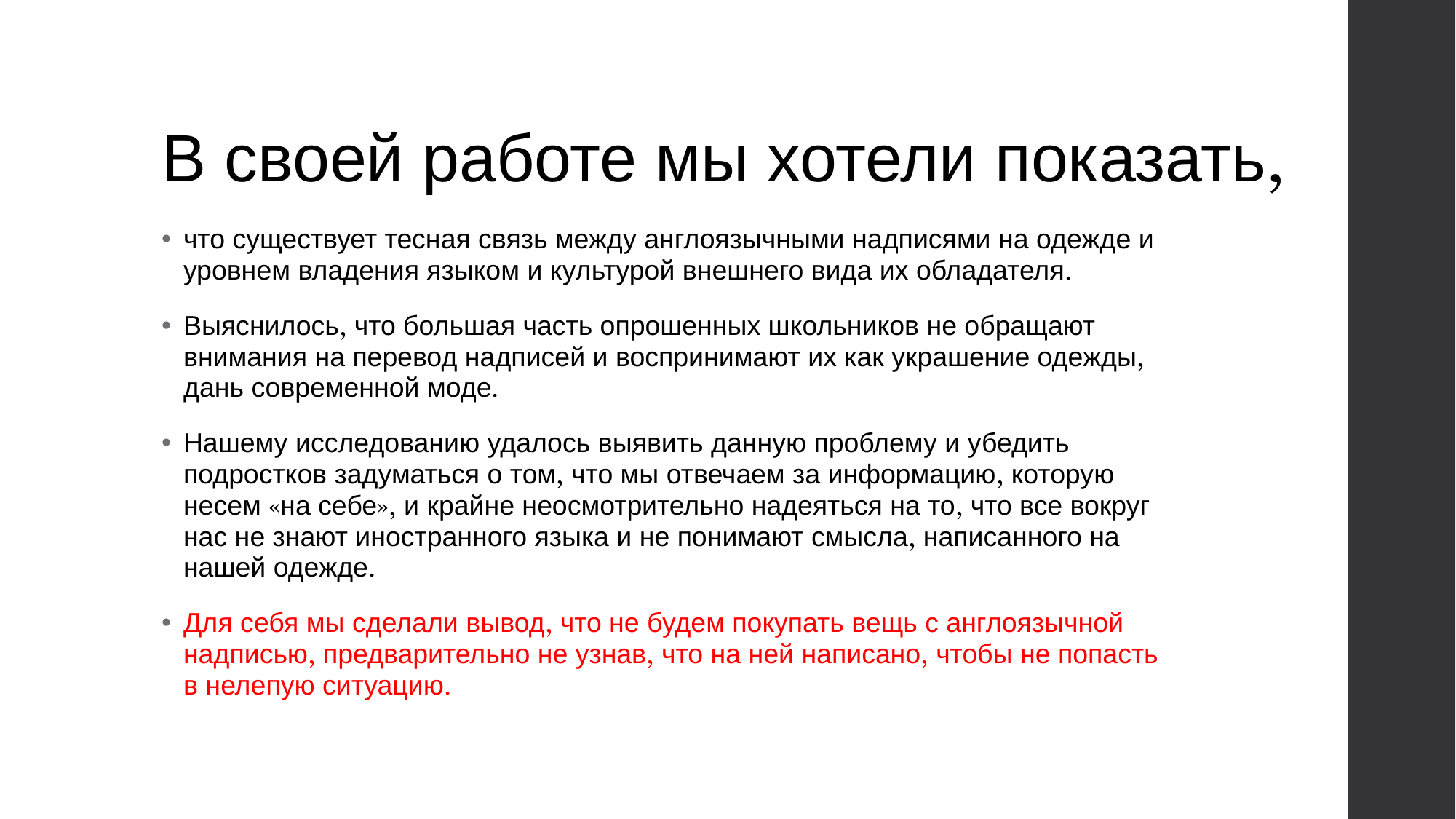

# В своей работе мы хотели показать,
что существует тесная связь между англоязычными надписями на одежде и уровнем владения языком и культурой внешнего вида их обладателя.
Выяснилось, что большая часть опрошенных школьников не обращают внимания на перевод надписей и воспринимают их как украшение одежды, дань современной моде.
Нашему исследованию удалось выявить данную проблему и убедить подростков задуматься о том, что мы отвечаем за информацию, которую несем «на себе», и крайне неосмотрительно надеяться на то, что все вокруг нас не знают иностранного языка и не понимают смысла, написанного на нашей одежде.
Для себя мы сделали вывод, что не будем покупать вещь с англоязычной надписью, предварительно не узнав, что на ней написано, чтобы не попасть в нелепую ситуацию.